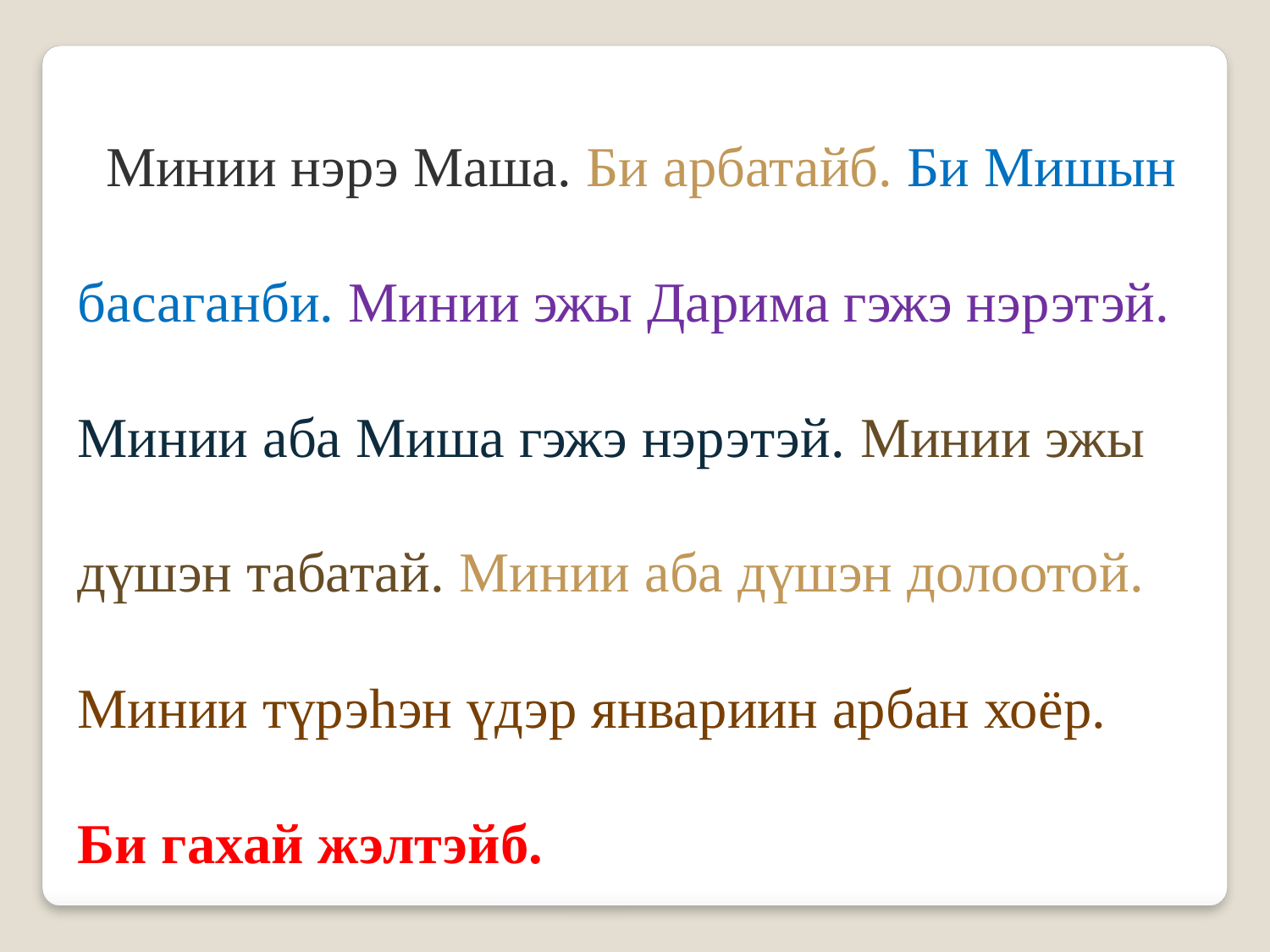

Минии нэрэ Маша. Би арбатайб. Би Мишын басаганби. Минии эжы Дарима гэжэ нэрэтэй. Минии аба Миша гэжэ нэрэтэй. Минии эжы дүшэн табатай. Минии аба дүшэн долоотой. Минии түрэһэн үдэр январиин арбан хоёр.
Би гахай жэлтэйб.